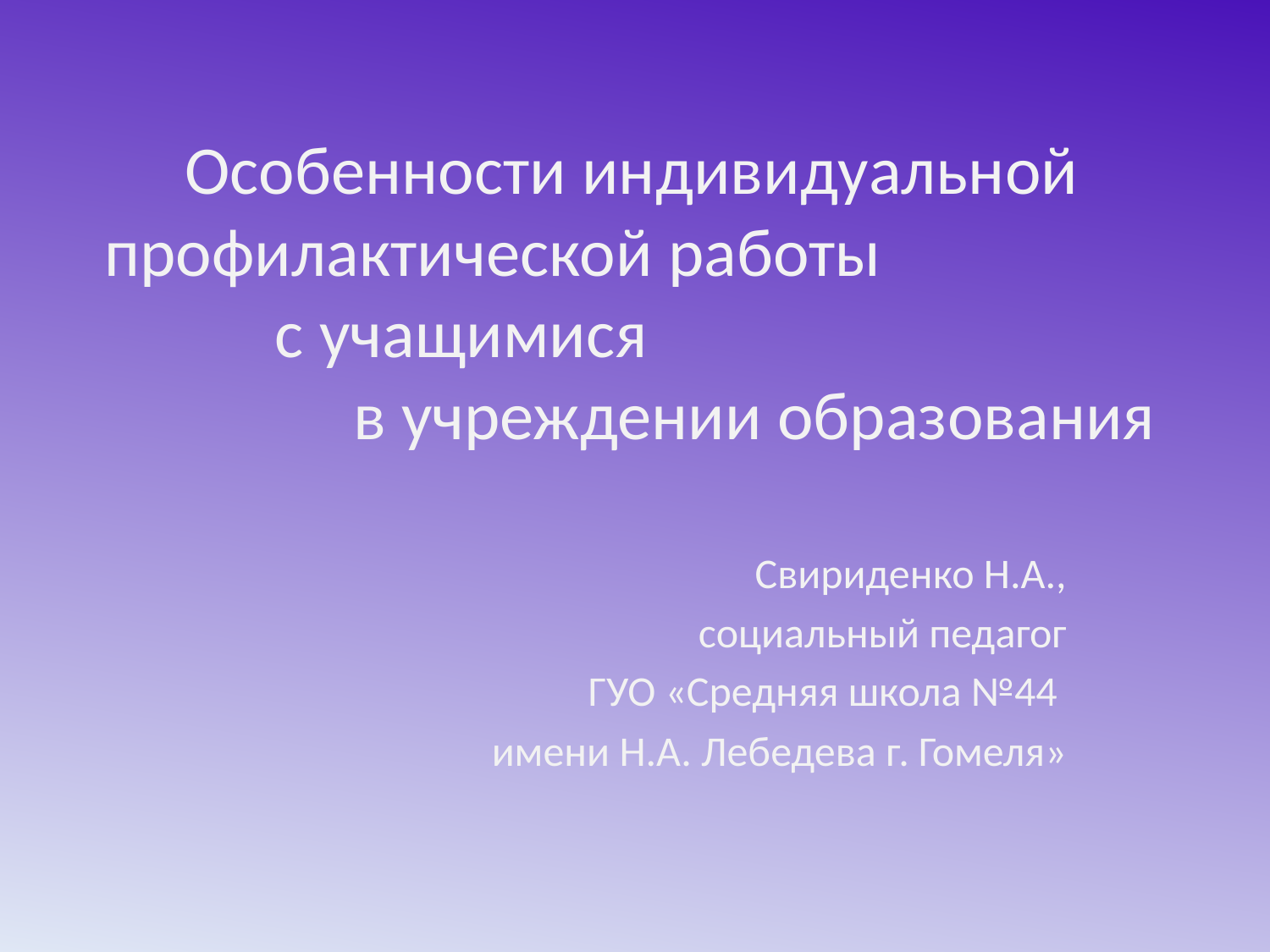

# Особенности индивидуальной профилактической работы                              с учащимися                                                  в учреждении образования
Свириденко Н.А.,
социальный педагог
ГУО «Средняя школа №44
имени Н.А. Лебедева г. Гомеля»